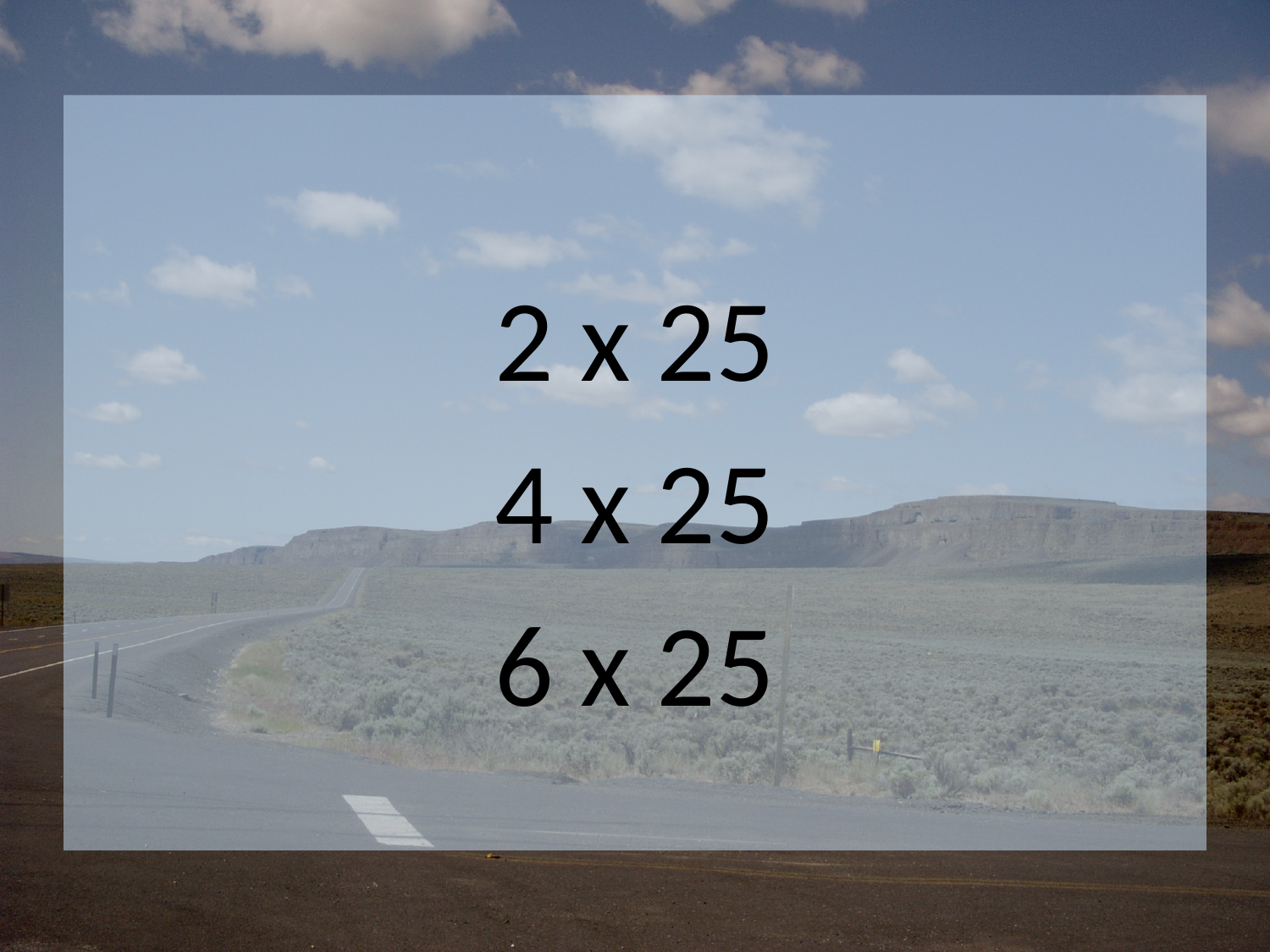

2 x 25
4 x 25
6 x 25